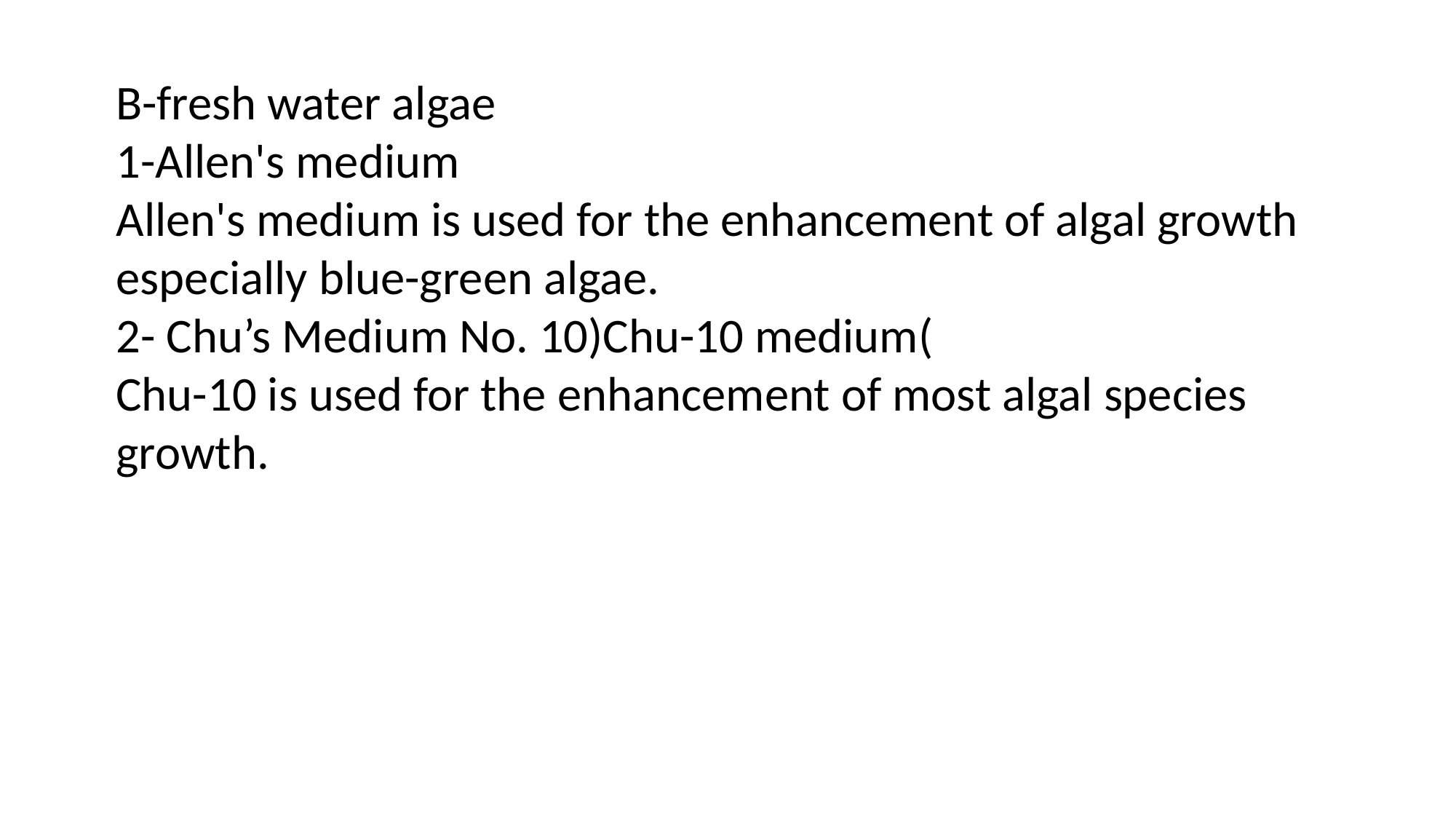

B-fresh water algae
1-Allen's medium
Allen's medium is used for the enhancement of algal growth
especially blue-green algae.
2- Chu’s Medium No. 10)Chu-10 medium(
Chu-10 is used for the enhancement of most algal species growth.